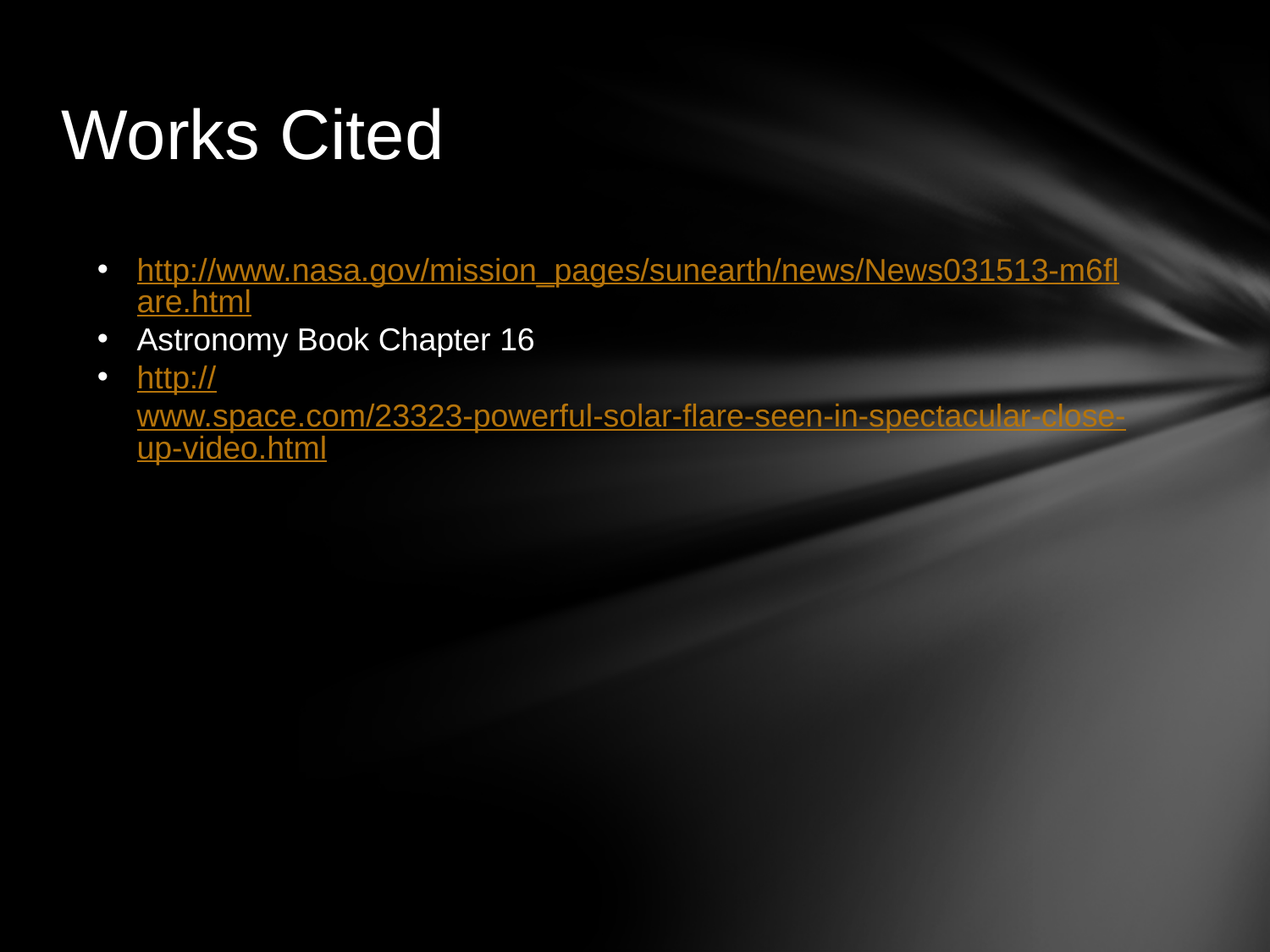

# Works Cited
http://www.nasa.gov/mission_pages/sunearth/news/News031513-m6flare.html
Astronomy Book Chapter 16
http://www.space.com/23323-powerful-solar-flare-seen-in-spectacular-close-up-video.html